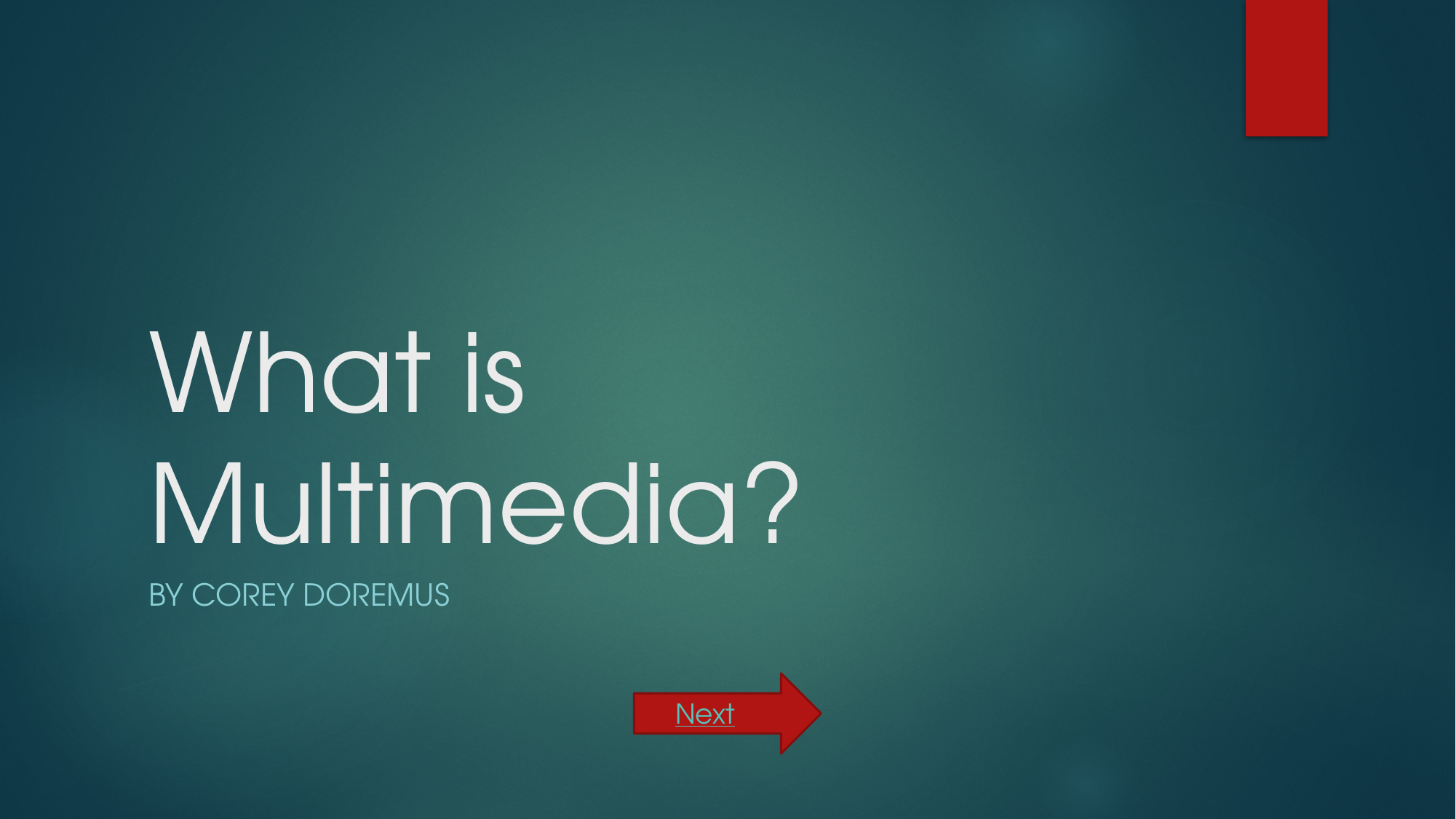

# What is Multimedia?
by Corey Doremus

Next